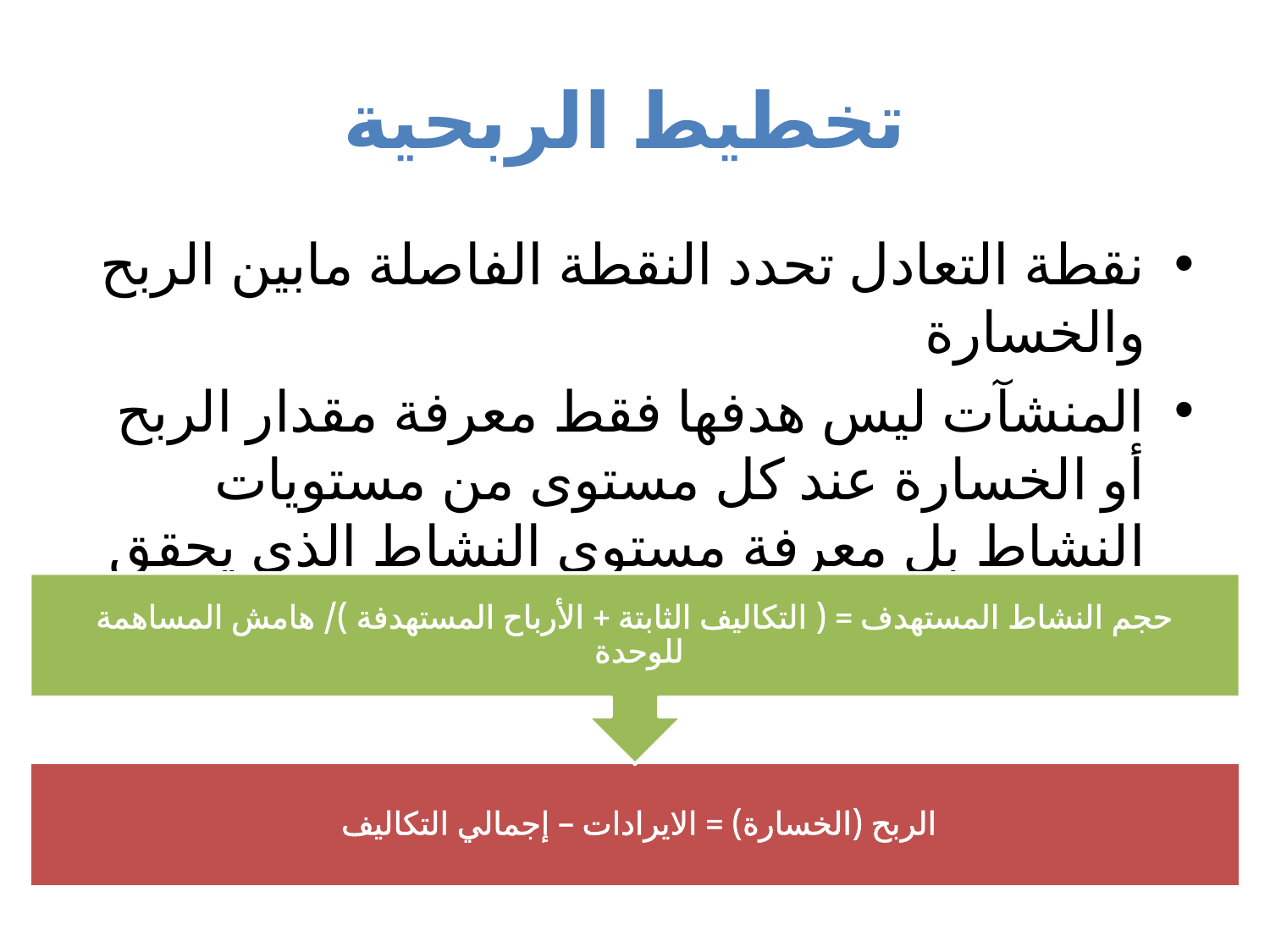

# تخطيط الربحية
نقطة التعادل تحدد النقطة الفاصلة مابين الربح والخسارة
المنشآت ليس هدفها فقط معرفة مقدار الربح أو الخسارة عند كل مستوى من مستويات النشاط بل معرفة مستوى النشاط الذي يحقق لهم الأرباح .
الربح (الخسارة) = الايرادات – إجمالي التكاليف
حجم النشاط المستهدف = ( التكاليف الثابتة + الأرباح المستهدفة )/ هامش المساهمة للوحدة